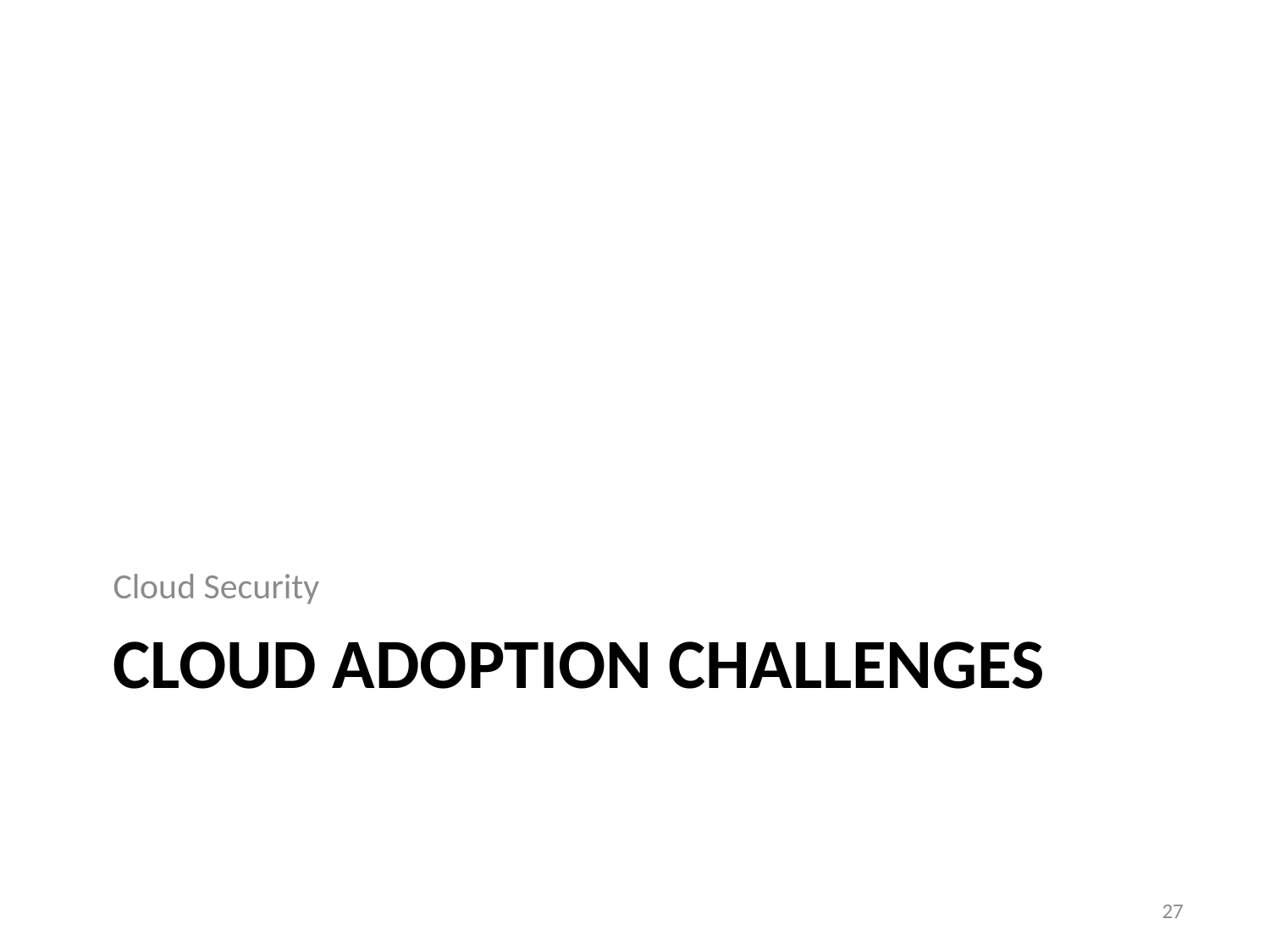

Cloud Security
# CLOUD adoption challenges

27